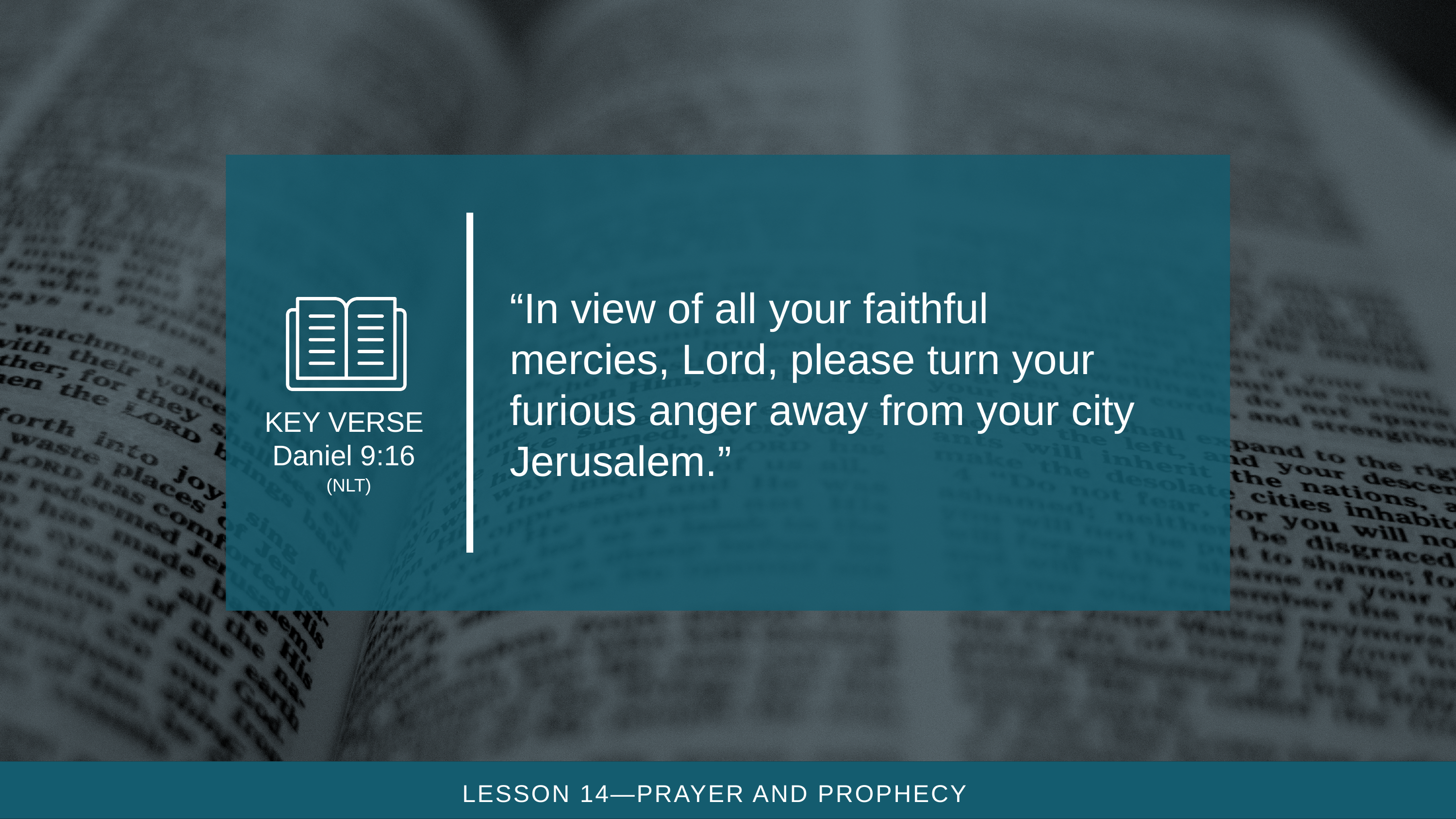

“In view of all your faithful mercies, Lord, please turn your furious anger away from your city Jerusalem.”
(NLT)